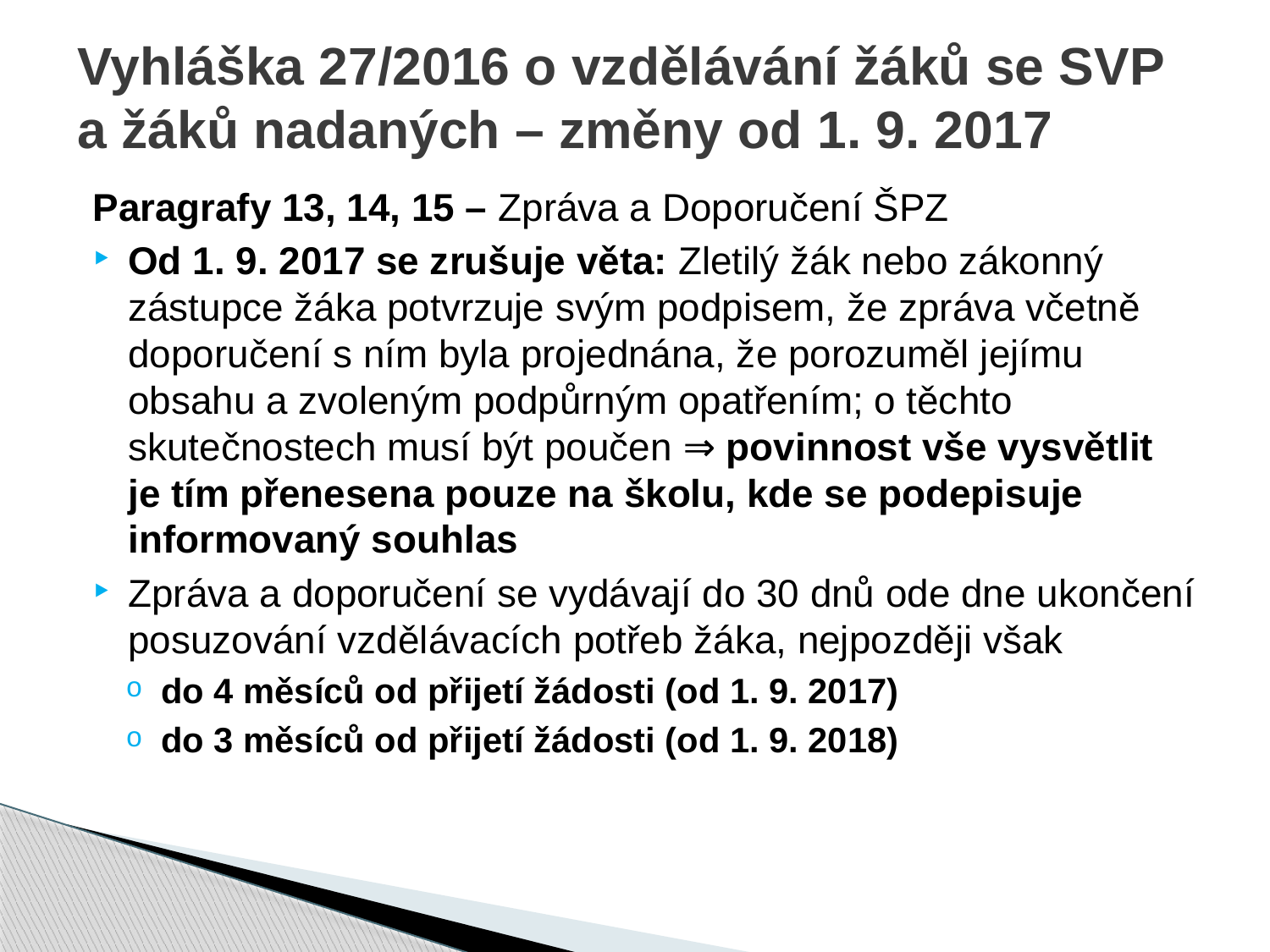

# Vyhláška 27/2016 o vzdělávání žáků se SVP a žáků nadaných – změny od 1. 9. 2017
Paragrafy 13, 14, 15 – Zpráva a Doporučení ŠPZ
Od 1. 9. 2017 se zrušuje věta: Zletilý žák nebo zákonný zástupce žáka potvrzuje svým podpisem, že zpráva včetně doporučení s ním byla projednána, že porozuměl jejímu obsahu a zvoleným podpůrným opatřením; o těchto skutečnostech musí být poučen ⇒ povinnost vše vysvětlit je tím přenesena pouze na školu, kde se podepisuje informovaný souhlas
Zpráva a doporučení se vydávají do 30 dnů ode dne ukončení posuzování vzdělávacích potřeb žáka, nejpozději však
do 4 měsíců od přijetí žádosti (od 1. 9. 2017)
do 3 měsíců od přijetí žádosti (od 1. 9. 2018)